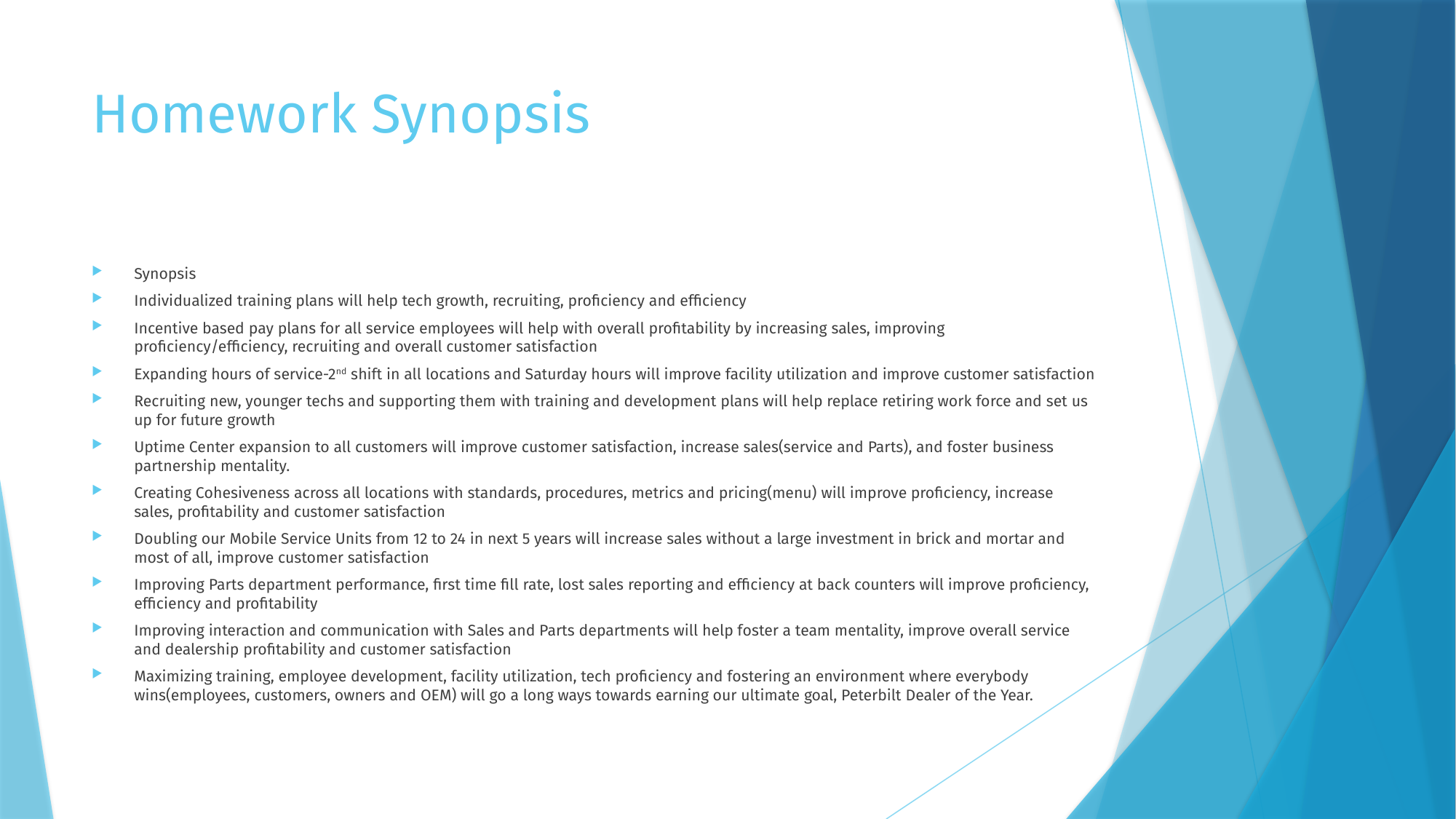

# Homework Synopsis
Synopsis
Individualized training plans will help tech growth, recruiting, proficiency and efficiency
Incentive based pay plans for all service employees will help with overall profitability by increasing sales, improving proficiency/efficiency, recruiting and overall customer satisfaction
Expanding hours of service-2nd shift in all locations and Saturday hours will improve facility utilization and improve customer satisfaction
Recruiting new, younger techs and supporting them with training and development plans will help replace retiring work force and set us up for future growth
Uptime Center expansion to all customers will improve customer satisfaction, increase sales(service and Parts), and foster business partnership mentality.
Creating Cohesiveness across all locations with standards, procedures, metrics and pricing(menu) will improve proficiency, increase sales, profitability and customer satisfaction
Doubling our Mobile Service Units from 12 to 24 in next 5 years will increase sales without a large investment in brick and mortar and most of all, improve customer satisfaction
Improving Parts department performance, first time fill rate, lost sales reporting and efficiency at back counters will improve proficiency, efficiency and profitability
Improving interaction and communication with Sales and Parts departments will help foster a team mentality, improve overall service and dealership profitability and customer satisfaction
Maximizing training, employee development, facility utilization, tech proficiency and fostering an environment where everybody wins(employees, customers, owners and OEM) will go a long ways towards earning our ultimate goal, Peterbilt Dealer of the Year.